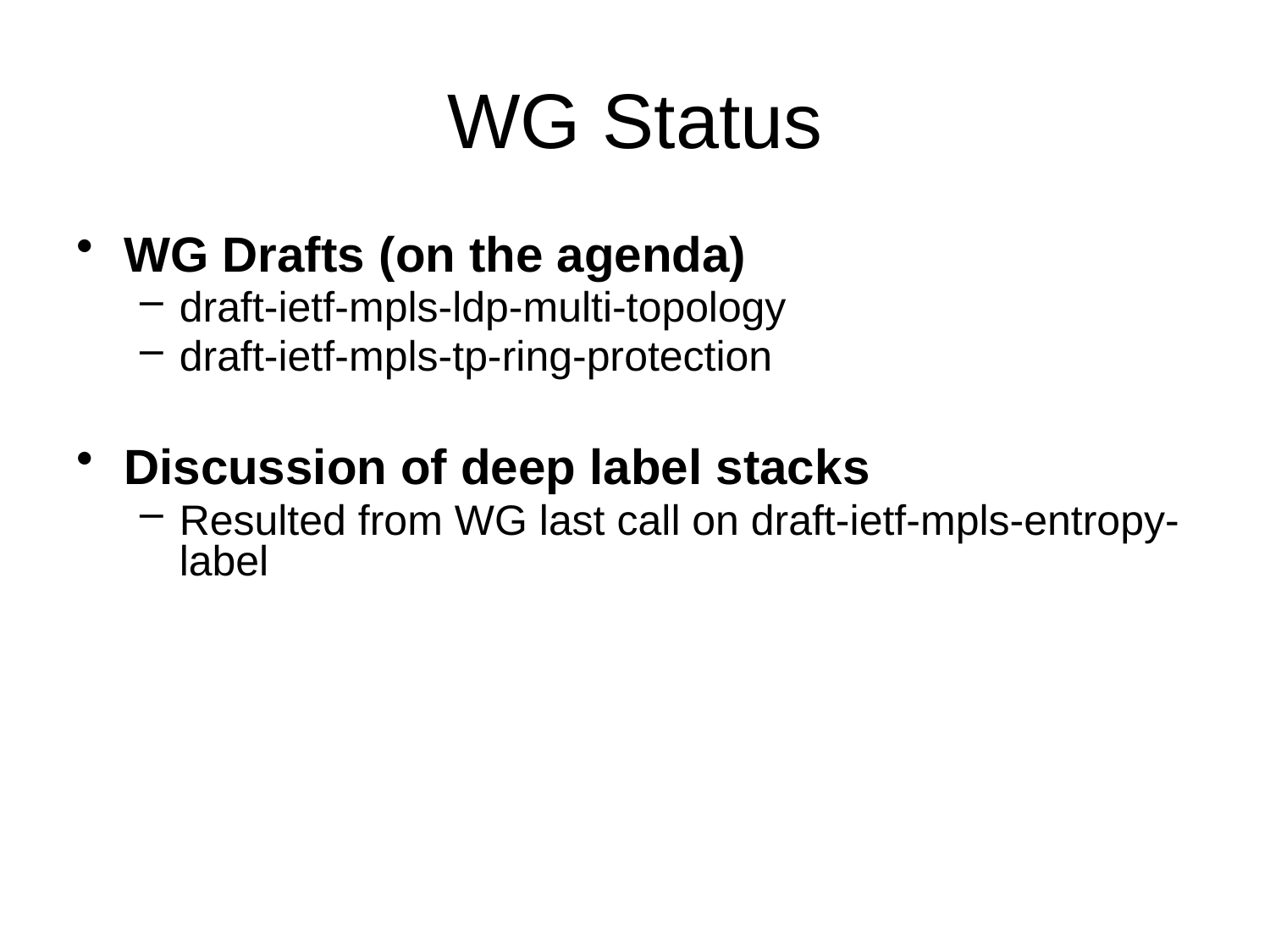

WG Status
WG Drafts (on the agenda)
draft-ietf-mpls-ldp-multi-topology
draft-ietf-mpls-tp-ring-protection

Discussion of deep label stacks
Resulted from WG last call on draft-ietf-mpls-entropy-label